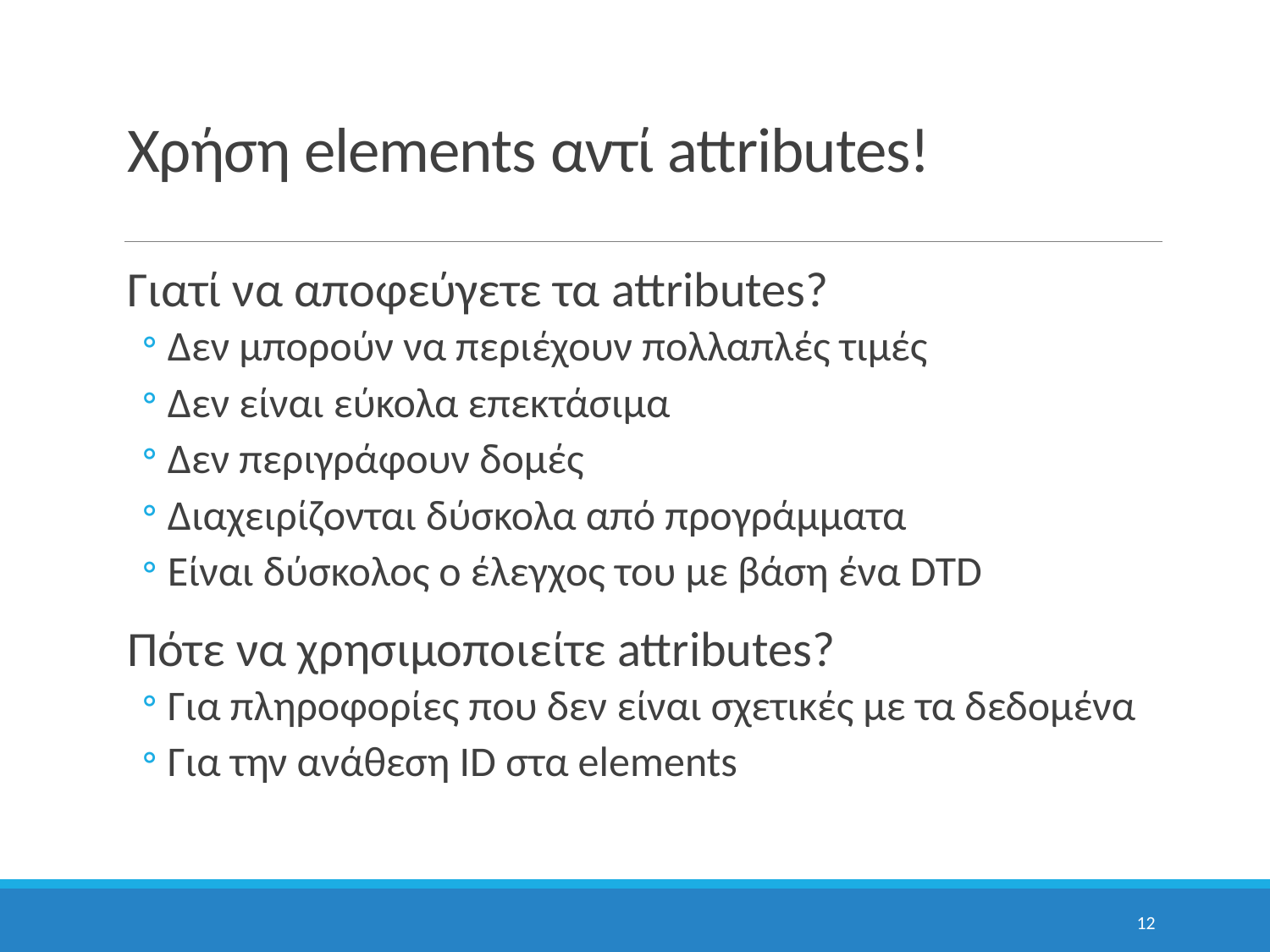

# Χρήση elements αντί attributes!
Γιατί να αποφεύγετε τα attributes?
Δεν μπορούν να περιέχουν πολλαπλές τιμές
Δεν είναι εύκολα επεκτάσιμα
Δεν περιγράφουν δομές
Διαχειρίζονται δύσκολα από προγράμματα
Είναι δύσκολος ο έλεγχος του με βάση ένα DTD
Πότε να χρησιμοποιείτε attributes?
Για πληροφορίες που δεν είναι σχετικές με τα δεδομένα
Για την ανάθεση ID στα elements
12